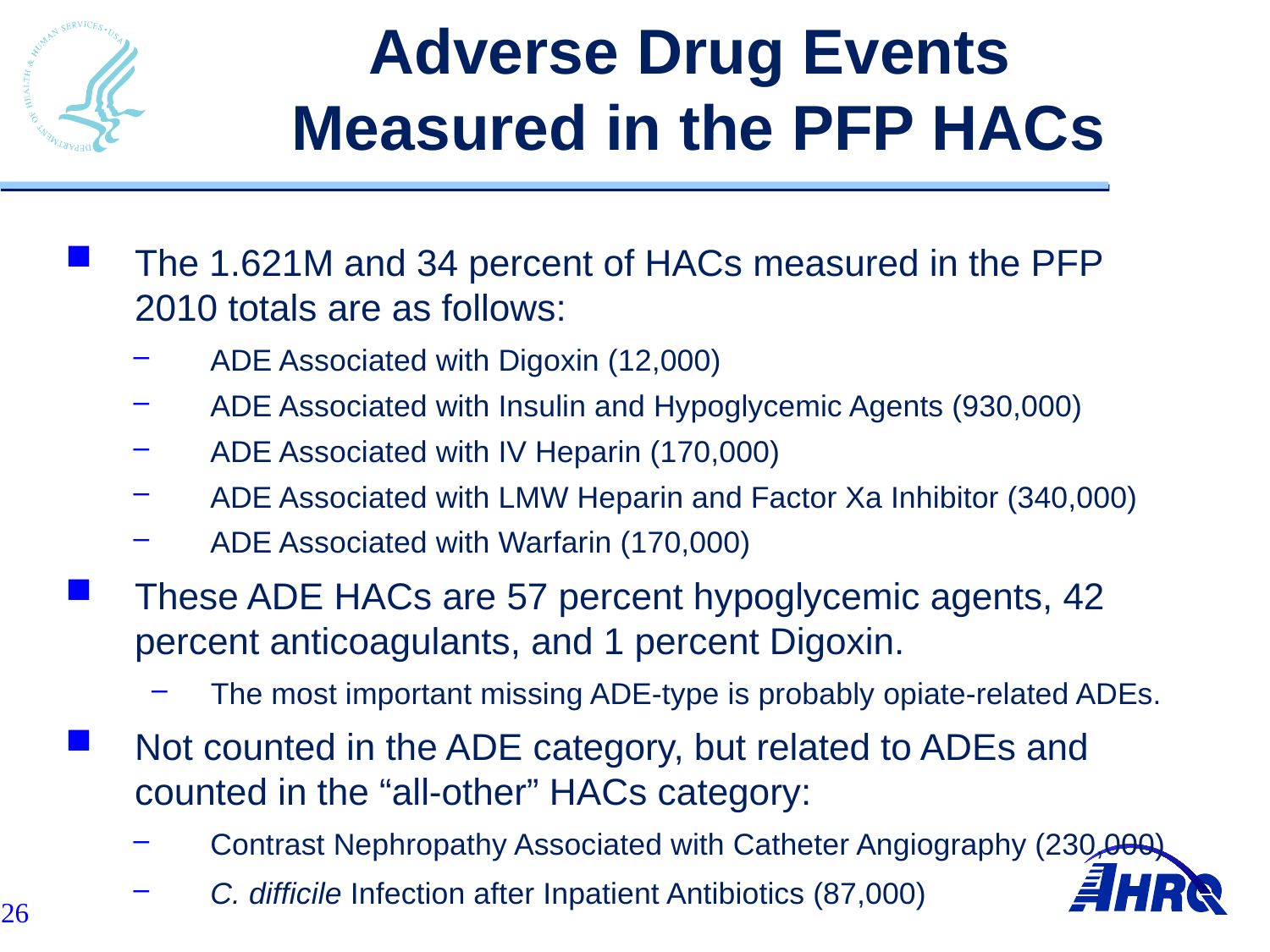

# Adverse Drug Events Measured in the PFP HACs
The 1.621M and 34 percent of HACs measured in the PFP 2010 totals are as follows:
ADE Associated with Digoxin (12,000)
ADE Associated with Insulin and Hypoglycemic Agents (930,000)
ADE Associated with IV Heparin (170,000)
ADE Associated with LMW Heparin and Factor Xa Inhibitor (340,000)
ADE Associated with Warfarin (170,000)
These ADE HACs are 57 percent hypoglycemic agents, 42 percent anticoagulants, and 1 percent Digoxin.
The most important missing ADE-type is probably opiate-related ADEs.
Not counted in the ADE category, but related to ADEs and counted in the “all-other” HACs category:
Contrast Nephropathy Associated with Catheter Angiography (230,000)
C. difficile Infection after Inpatient Antibiotics (87,000)